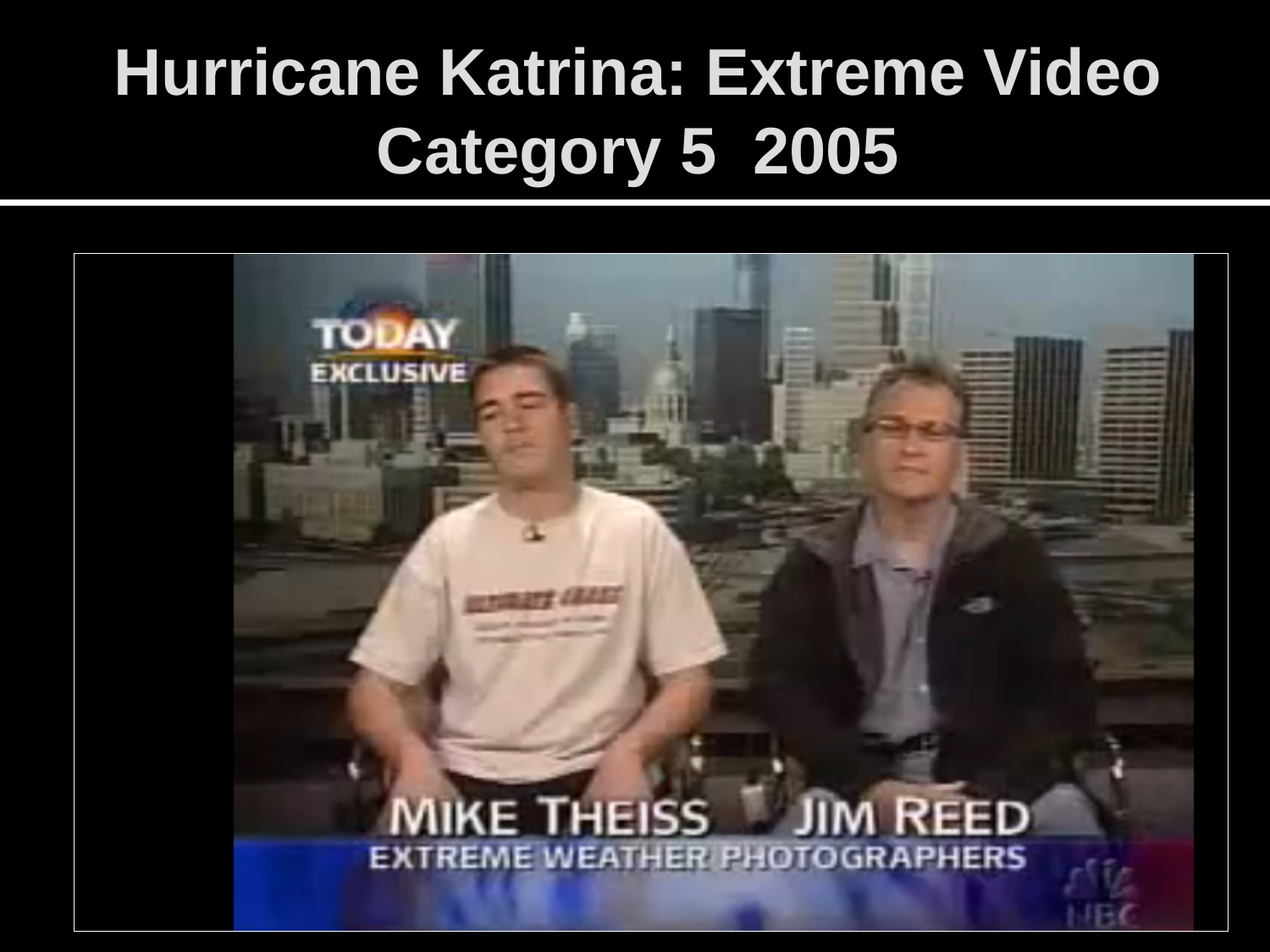

# Hurricane Katrina: Extreme Video Category 5  2005